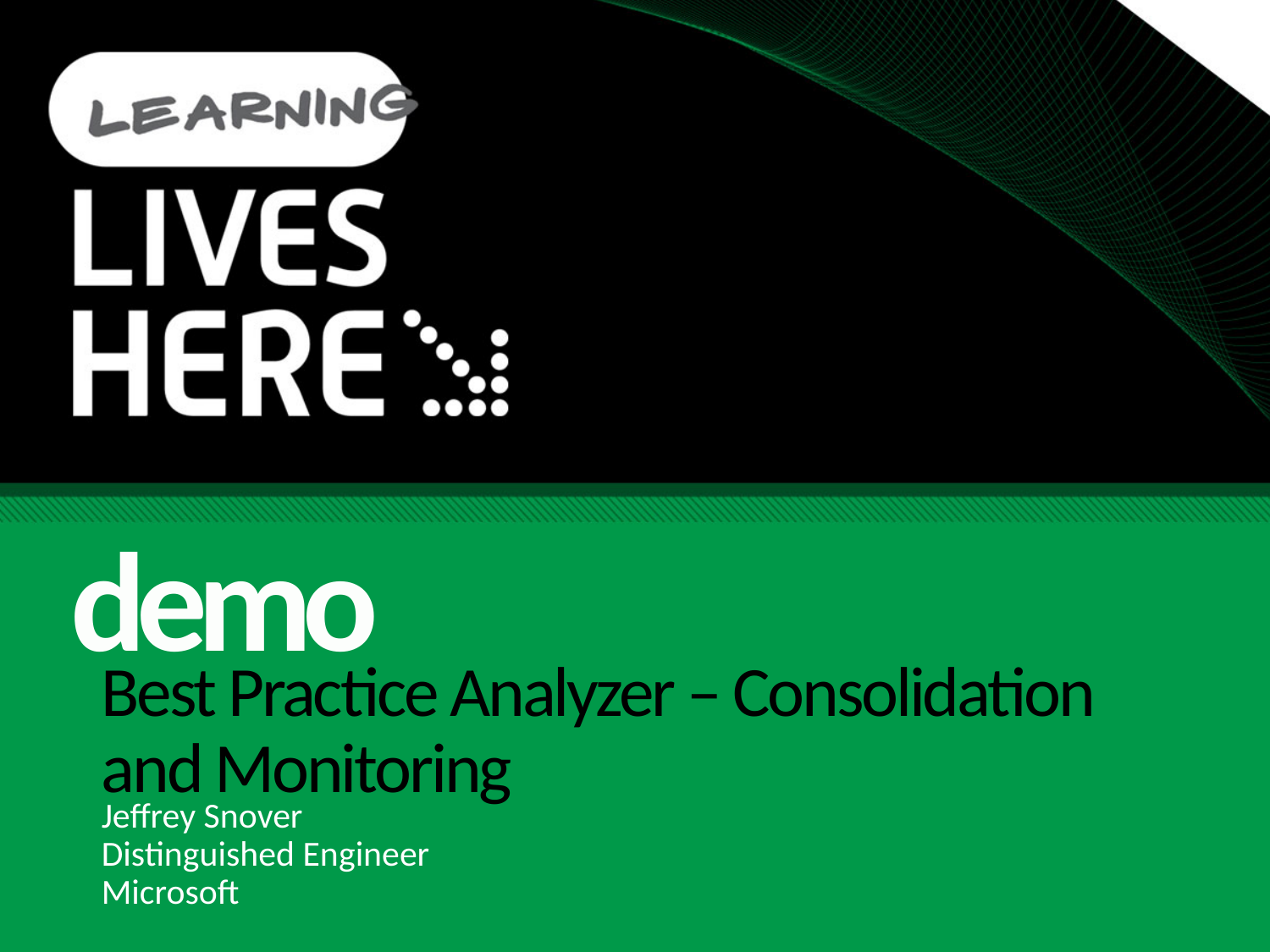

demo
# Best Practice Analyzer – Consolidation and Monitoring
Jeffrey Snover
Distinguished Engineer
Microsoft